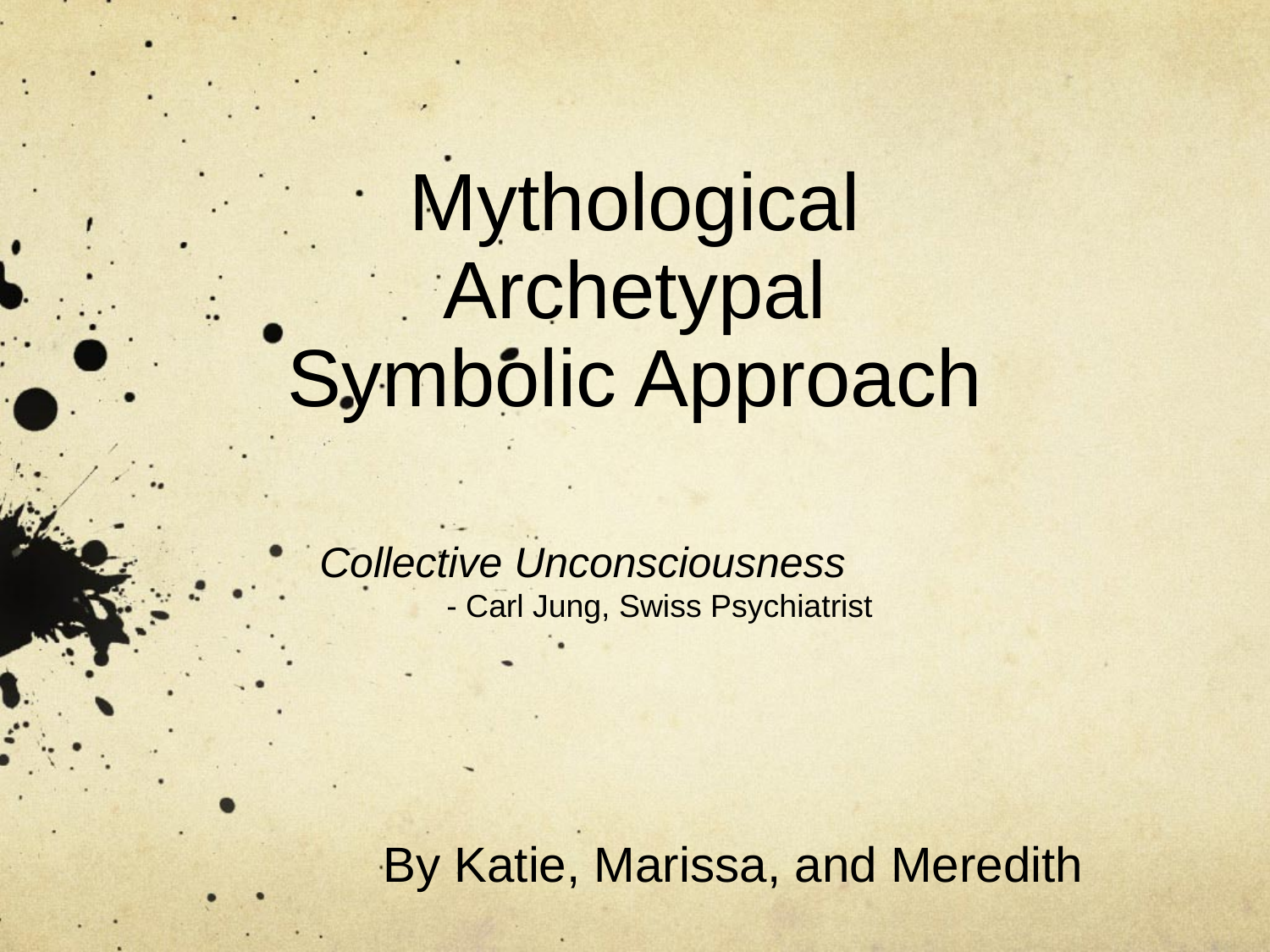

# Mythological Archetypal Symbolic Approach
Collective Unconsciousness
	- Carl Jung, Swiss Psychiatrist
By Katie, Marissa, and Meredith